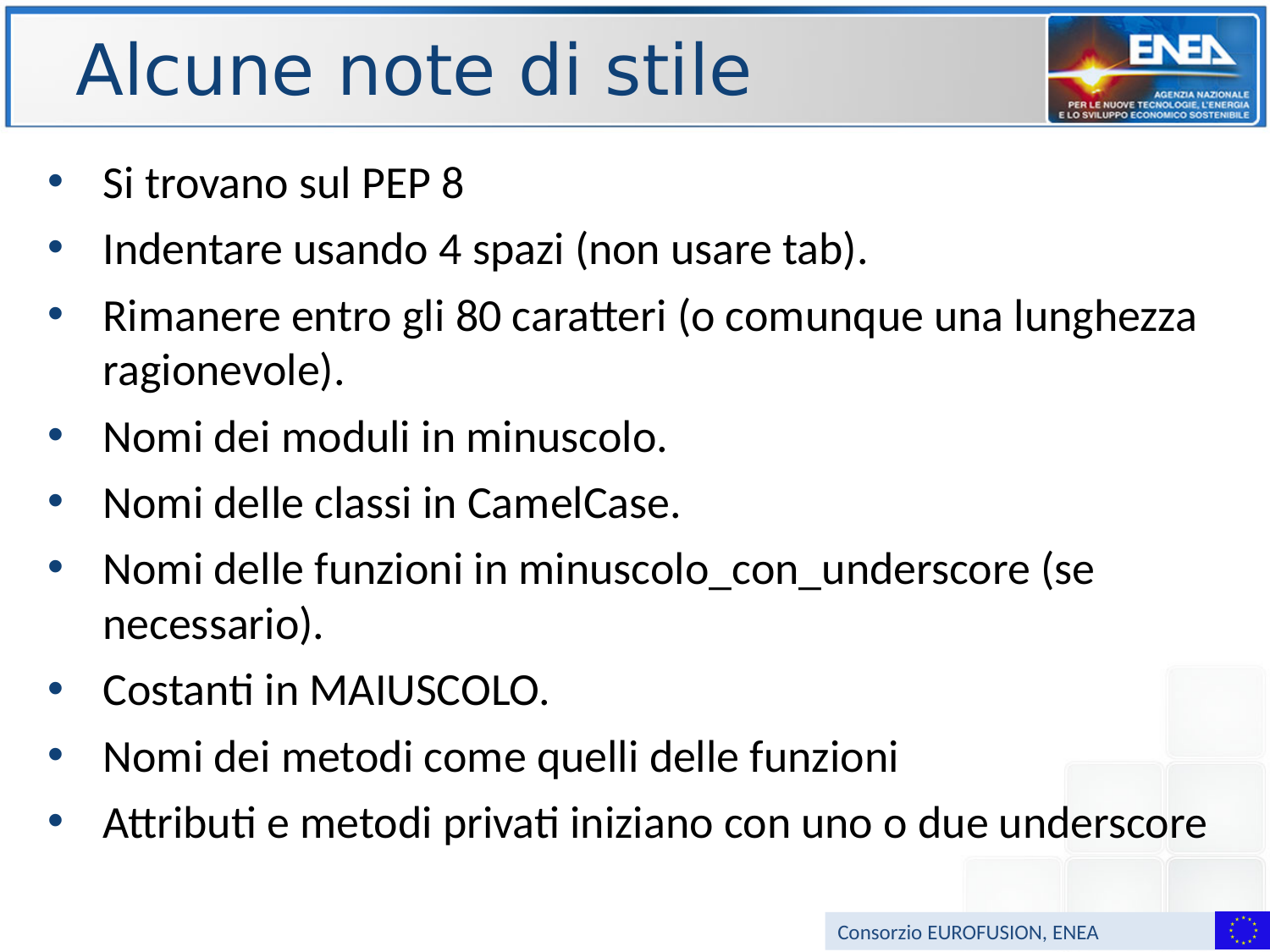

# Alcune note di stile
Si trovano sul PEP 8
Indentare usando 4 spazi (non usare tab).
Rimanere entro gli 80 caratteri (o comunque una lunghezza ragionevole).
Nomi dei moduli in minuscolo.
Nomi delle classi in CamelCase.
Nomi delle funzioni in minuscolo_con_underscore (se necessario).
Costanti in MAIUSCOLO.
Nomi dei metodi come quelli delle funzioni
Attributi e metodi privati iniziano con uno o due underscore